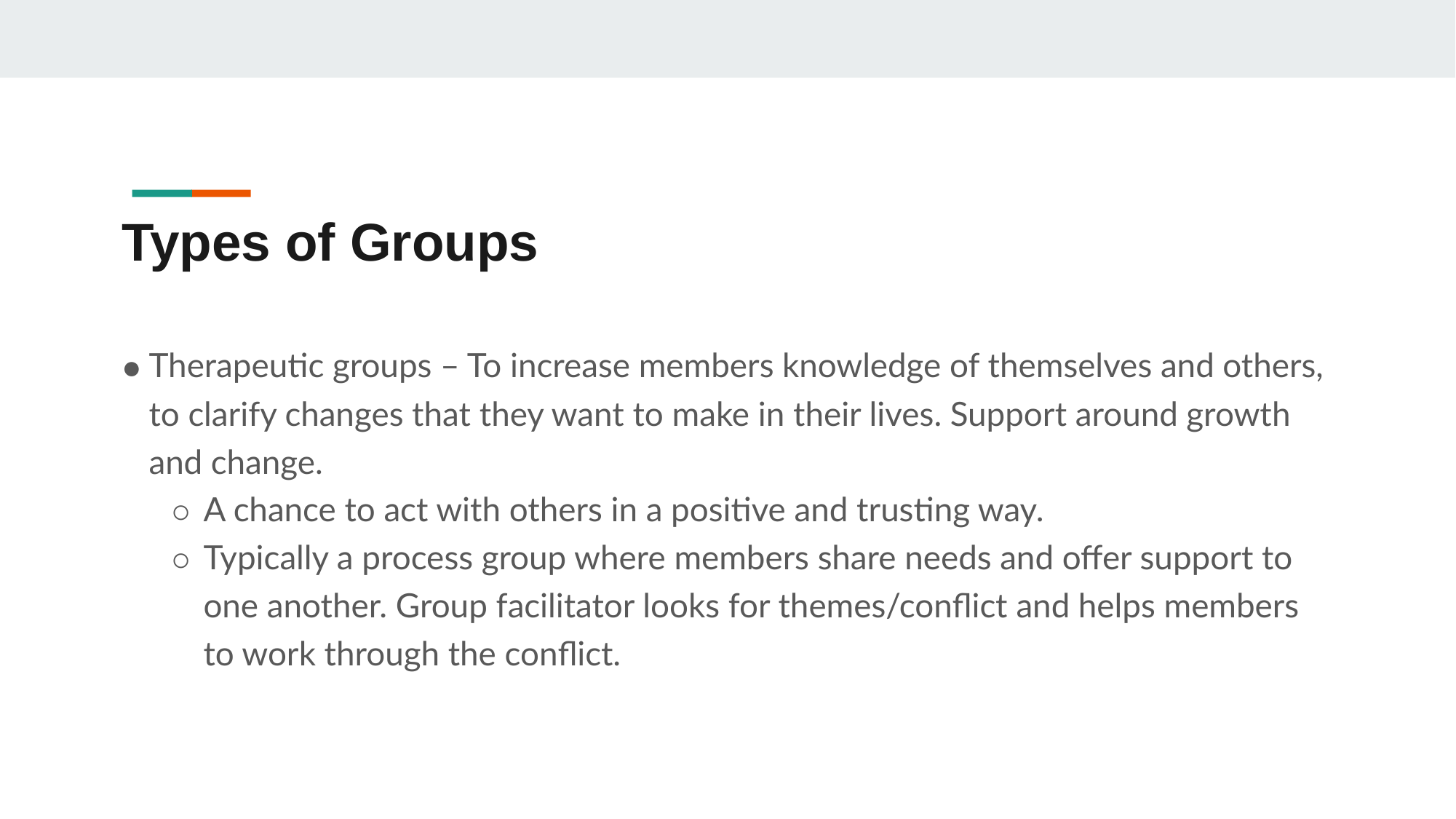

# Types of Groups
Therapeutic groups – To increase members knowledge of themselves and others, to clarify changes that they want to make in their lives. Support around growth and change.
A chance to act with others in a positive and trusting way.
Typically a process group where members share needs and offer support to one another. Group facilitator looks for themes/conflict and helps members to work through the conflict.